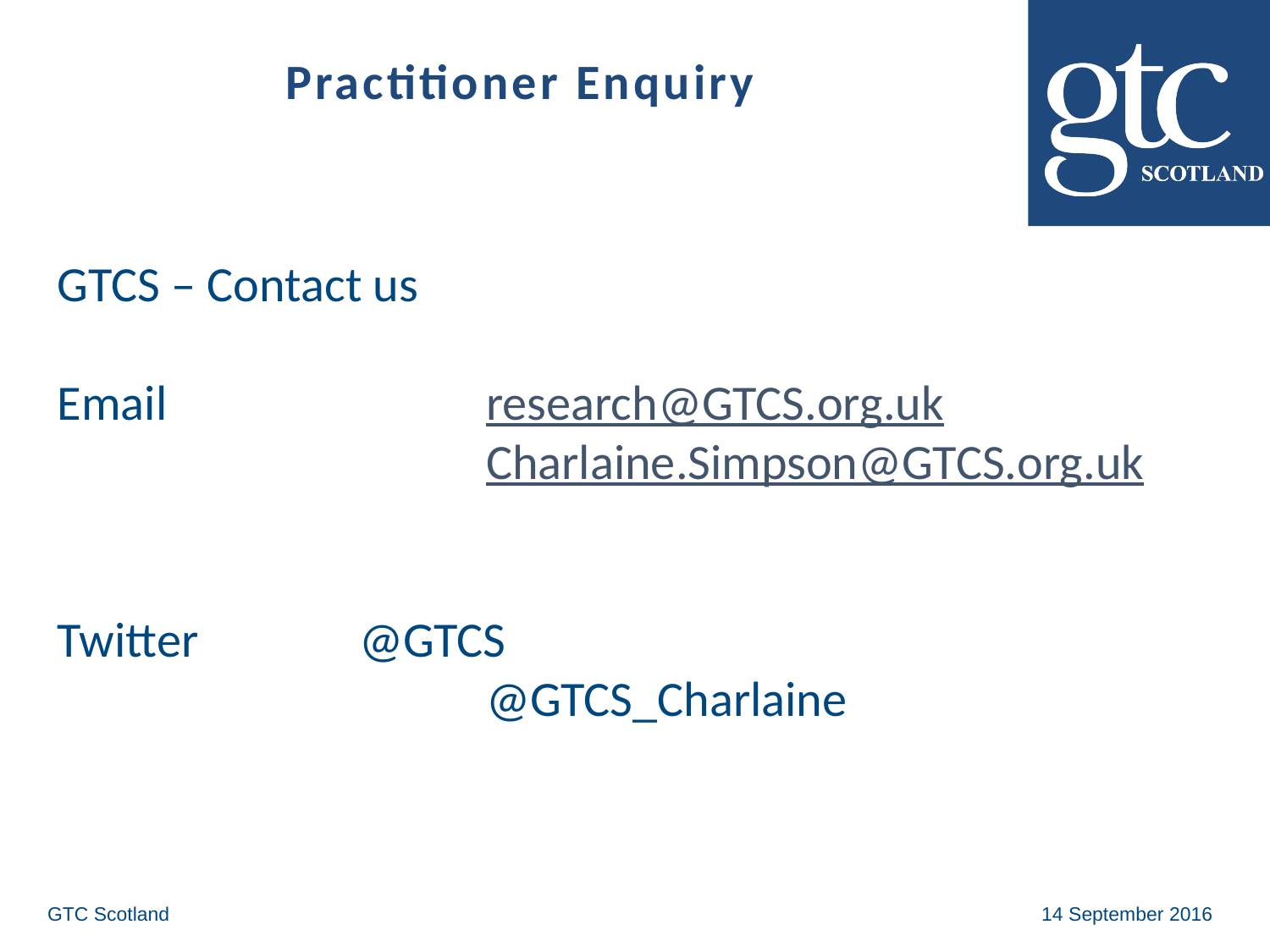

# Practitioner Enquiry
GTCS – Contact us

Email			research@GTCS.org.uk
				Charlaine.Simpson@GTCS.org.uk

Twitter 		@GTCS
				@GTCS_Charlaine

GTC Scotland
14 September 2016